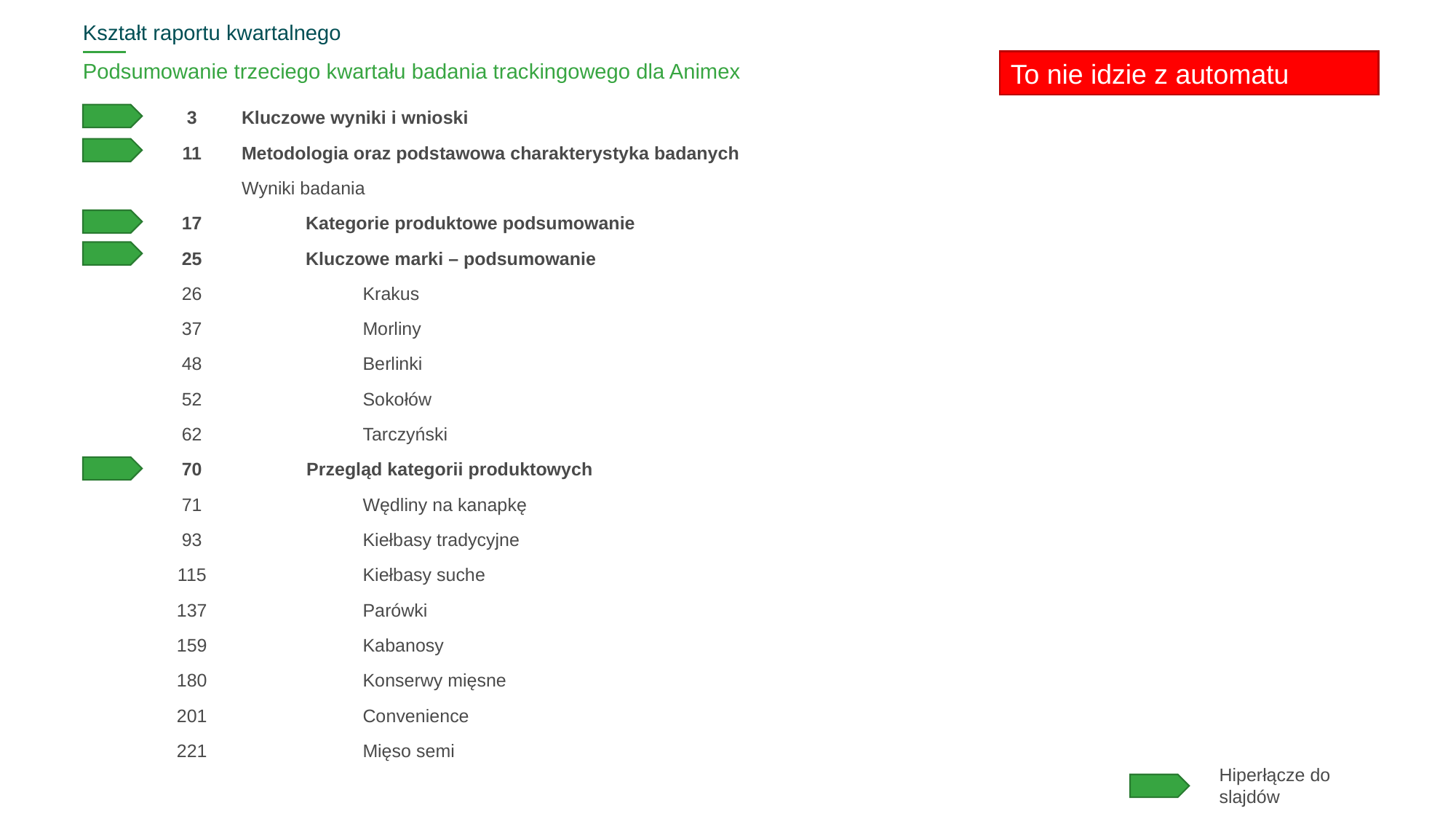

Kształt raportu kwartalnego
To nie idzie z automatu
# Podsumowanie trzeciego kwartału badania trackingowego dla Animex
| 3 | Kluczowe wyniki i wnioski |  |  |
| --- | --- | --- | --- |
| 11 | Metodologia oraz podstawowa charakterystyka badanych |  |  |
|  | Wyniki badania |  |  |
| 17 |  | Kategorie produktowe podsumowanie | Kategorie produktowe podsumowanie |
| 25 |  | Kluczowe marki – podsumowanie | Marki animex podsumowanie |
| 26 |  |  | Krakus |
| 37 |  |  | Morliny |
| 48 |  |  | Berlinki |
| 52 |  |  | Sokołów |
| 62 |  |  | Tarczyński |
| 70 | Przegląd kategorii produktowych |  |  |
| 71 |  |  | Wędliny na kanapkę |
| 93 |  |  | Kiełbasy tradycyjne |
| 115 |  |  | Kiełbasy suche |
| 137 |  |  | Parówki |
| 159 |  |  | Kabanosy |
| 180 |  |  | Konserwy mięsne |
| 201 |  |  | Convenience |
| 221 |  |  | Mięso semi |

Hiperłącze do slajdów